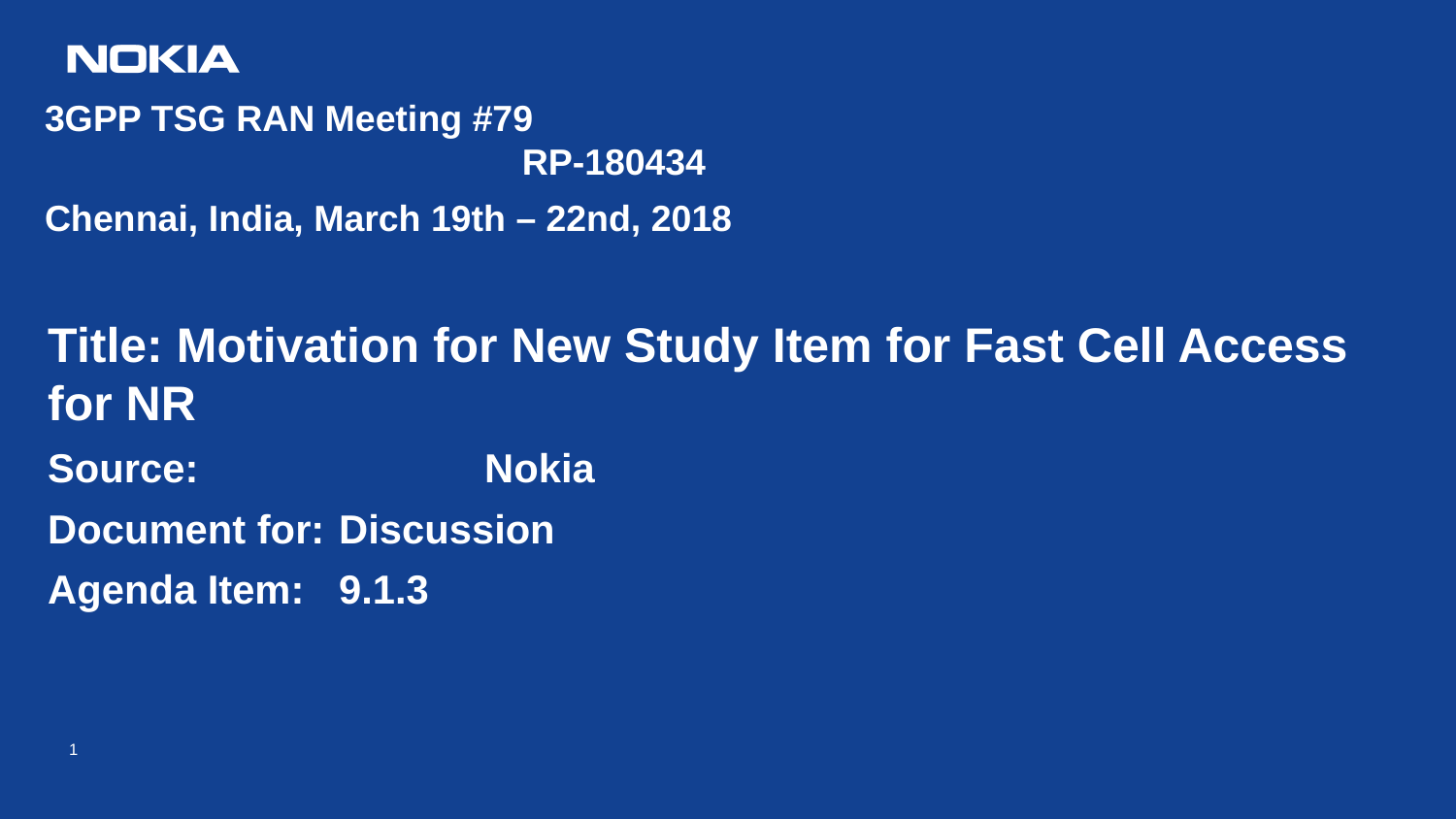

3GPP TSG RAN Meeting #79									    RP-180434
Chennai, India, March 19th – 22nd, 2018

Title: Motivation for New Study Item for Fast Cell Access for NR
Source:		Nokia
Document for:	Discussion
Agenda Item:	9.1.3